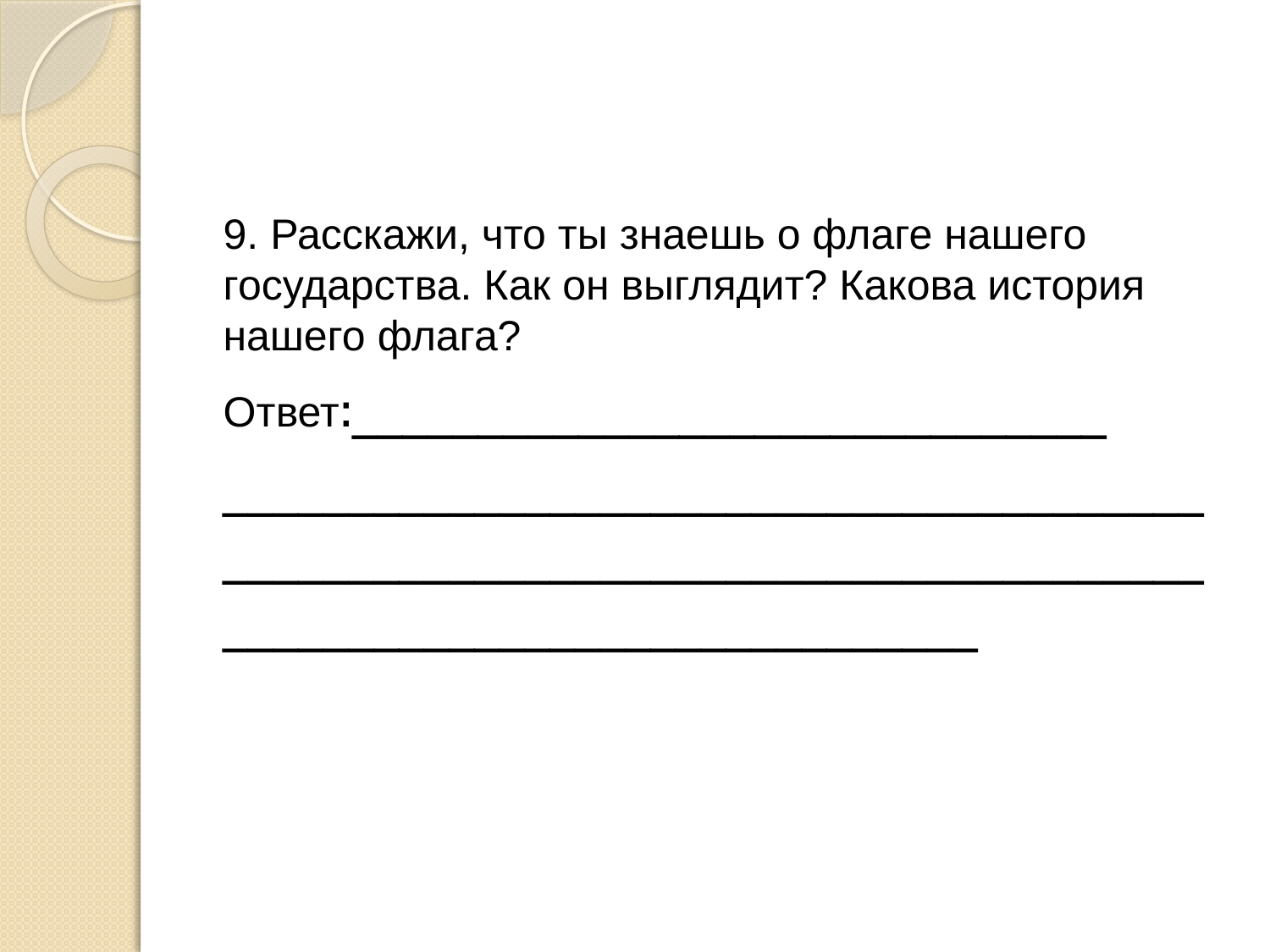

#
9. Расскажи, что ты знаешь о флаге нашего государства. Как он выглядит? Какова история нашего флага?
Ответ:______________________________
____________________________________________________________________________________________________________